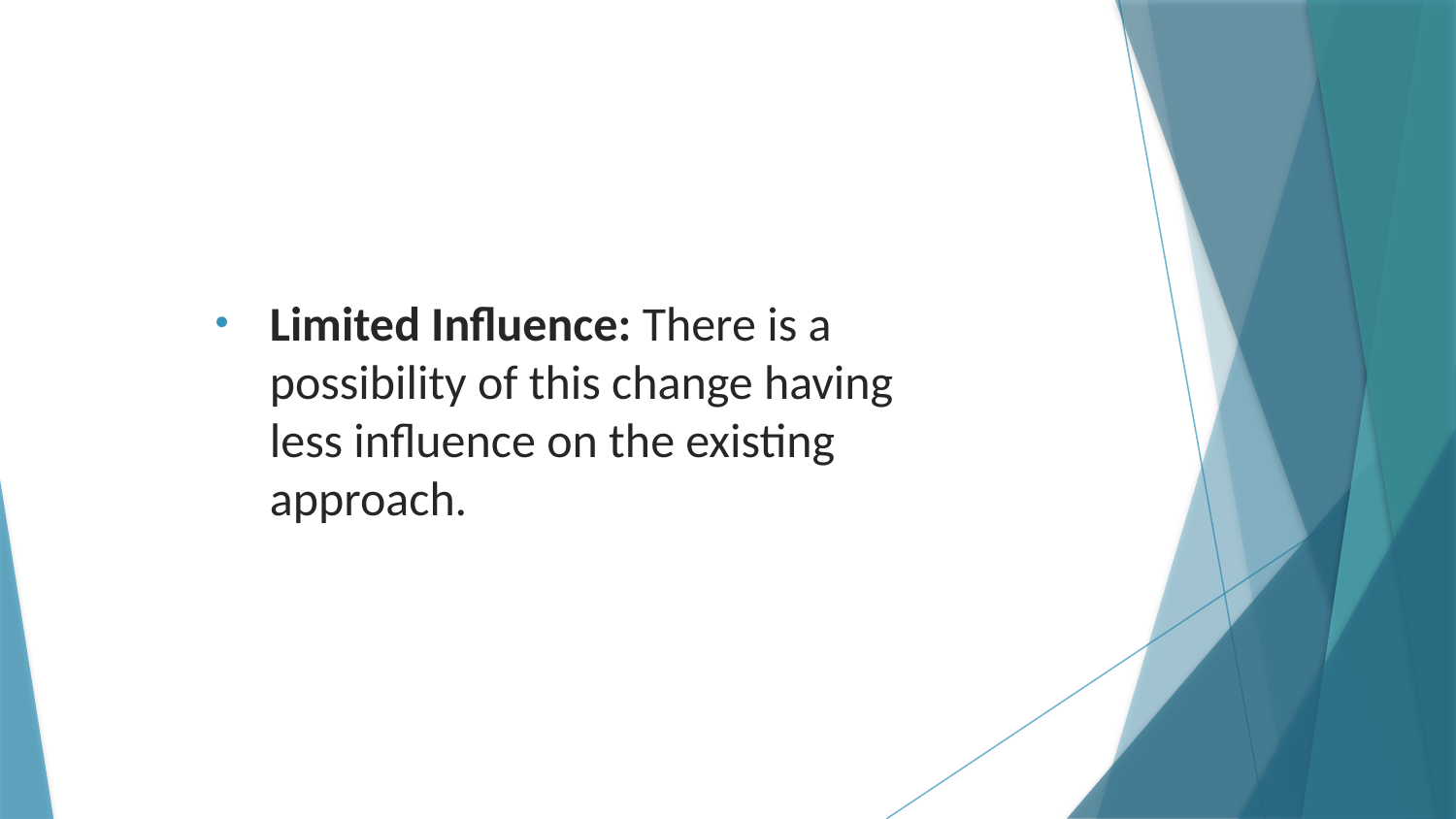

Limited Influence: There is a possibility of this change having less influence on the existing approach.